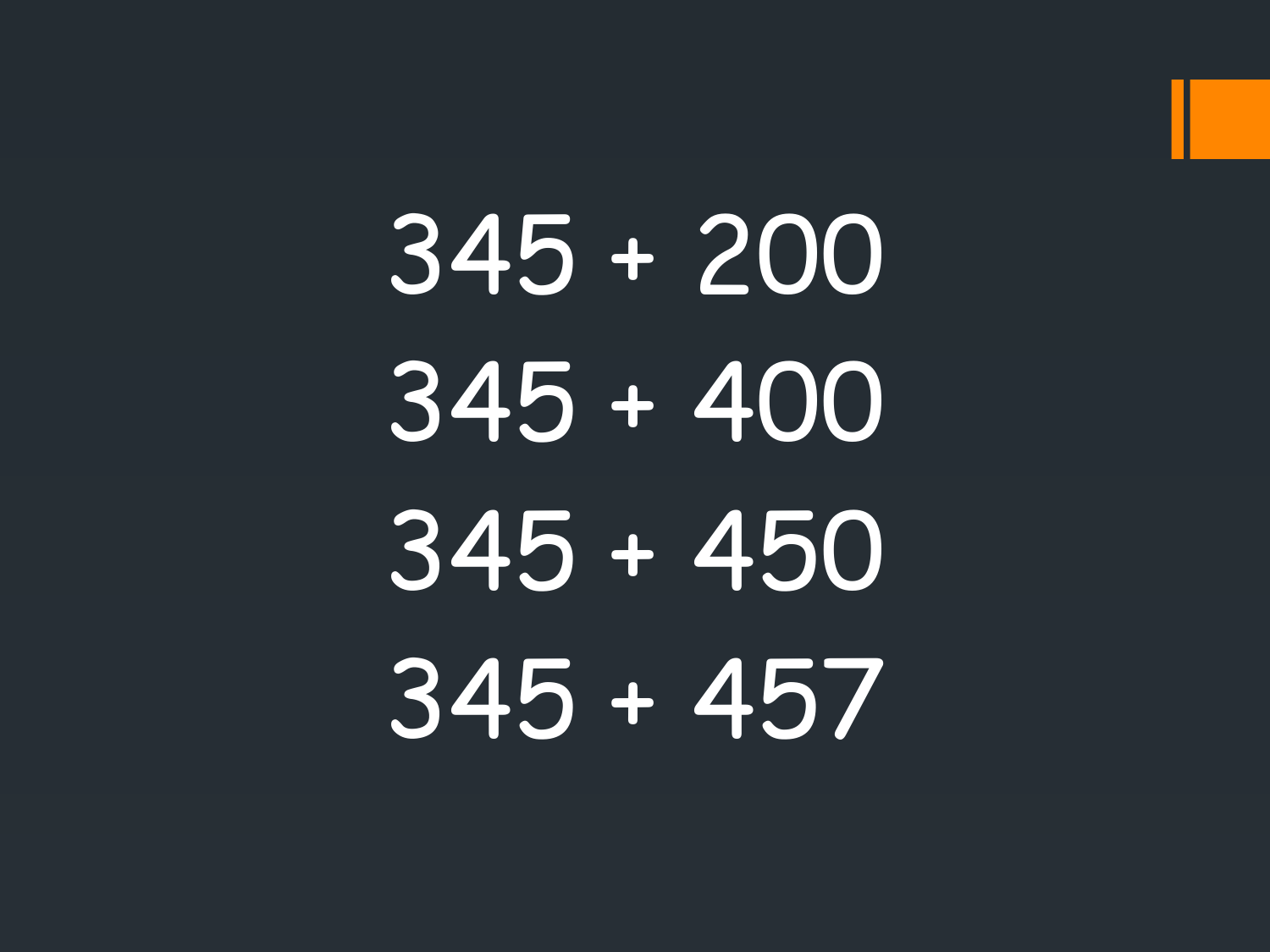

345 + 200
345 + 400
345 + 450
345 + 457